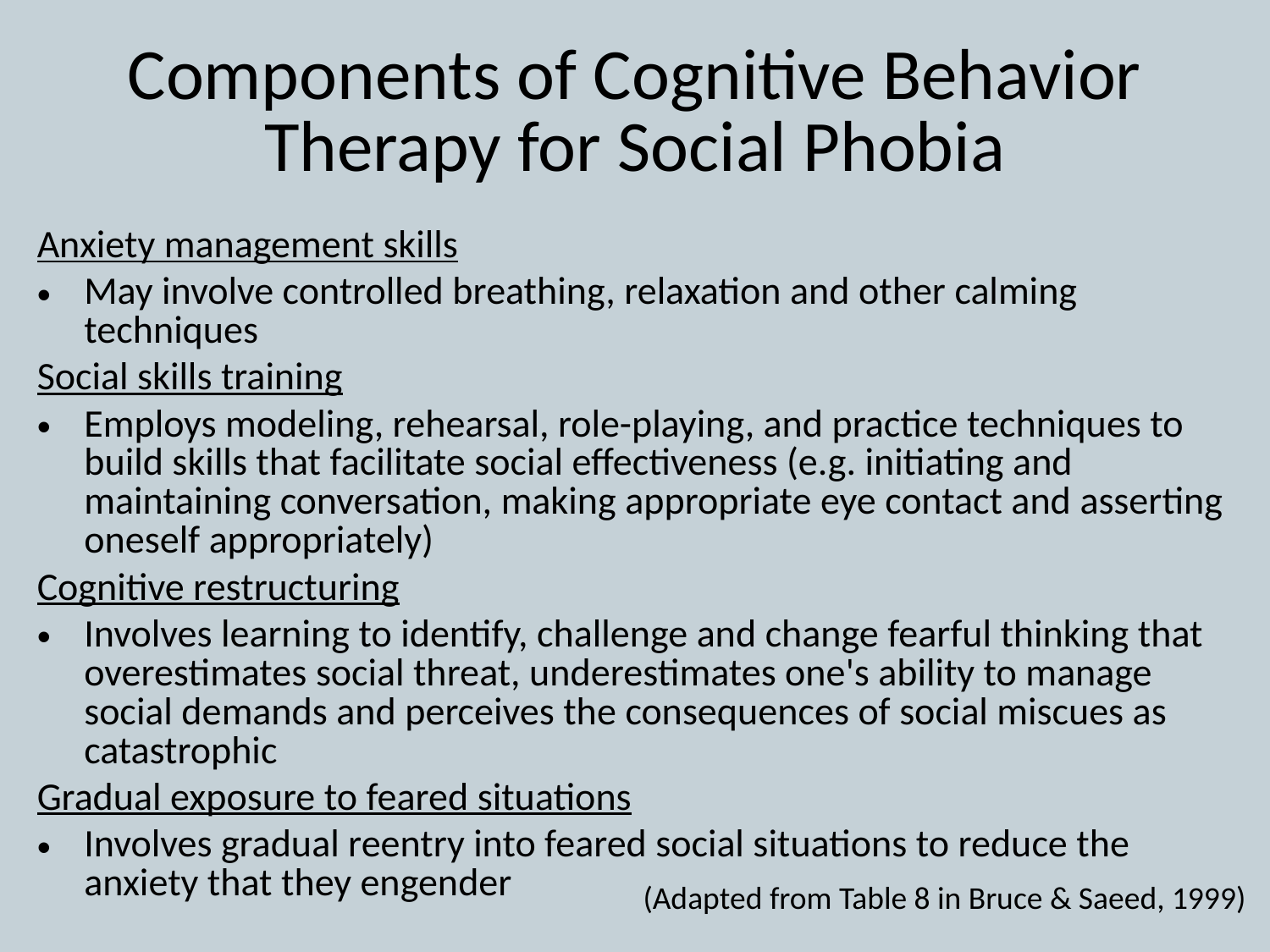

# Components of Cognitive Behavior Therapy for Social Phobia
Anxiety management skills
May involve controlled breathing, relaxation and other calming techniques
Social skills training
Employs modeling, rehearsal, role-playing, and practice techniques to build skills that facilitate social effectiveness (e.g. initiating and maintaining conversation, making appropriate eye contact and asserting oneself appropriately)
Cognitive restructuring
Involves learning to identify, challenge and change fearful thinking that overestimates social threat, underestimates one's ability to manage social demands and perceives the consequences of social miscues as catastrophic
Gradual exposure to feared situations
Involves gradual reentry into feared social situations to reduce the anxiety that they engender

(Adapted from Table 8 in Bruce & Saeed, 1999)